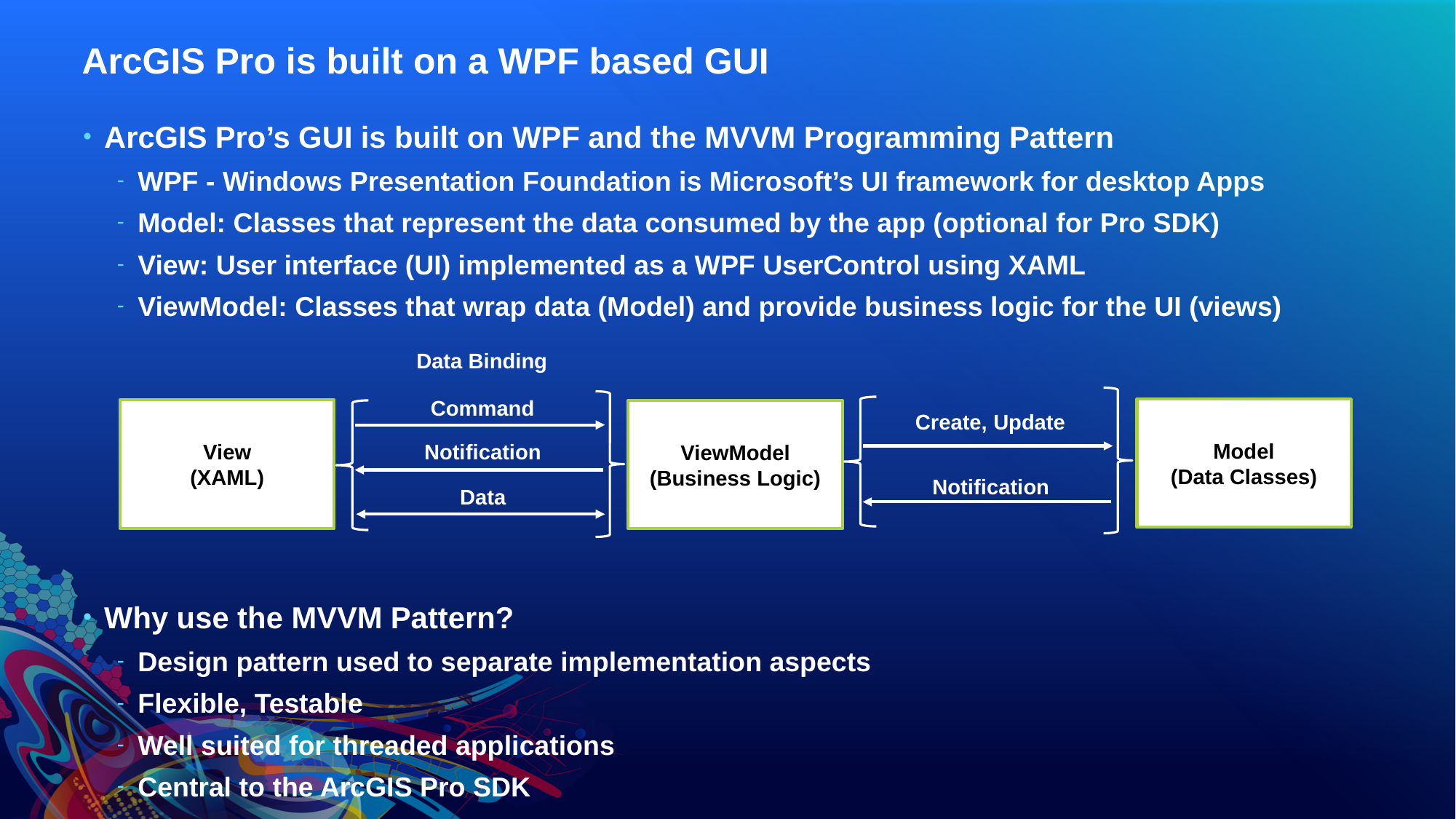

# ArcGIS Pro is built on a WPF based GUI
ArcGIS Pro’s GUI is built on WPF and the MVVM Programming Pattern
WPF - Windows Presentation Foundation is Microsoft’s UI framework for desktop Apps
Model: Classes that represent the data consumed by the app (optional for Pro SDK)
View: User interface (UI) implemented as a WPF UserControl using XAML
ViewModel: Classes that wrap data (Model) and provide business logic for the UI (views)

Why use the MVVM Pattern?
Design pattern used to separate implementation aspects
Flexible, Testable
Well suited for threaded applications
Central to the ArcGIS Pro SDK
Data Binding

Command

Model
(Data Classes)
View
(XAML)

ViewModel
(Business Logic)
Create, Update
Notification
Notification
Data